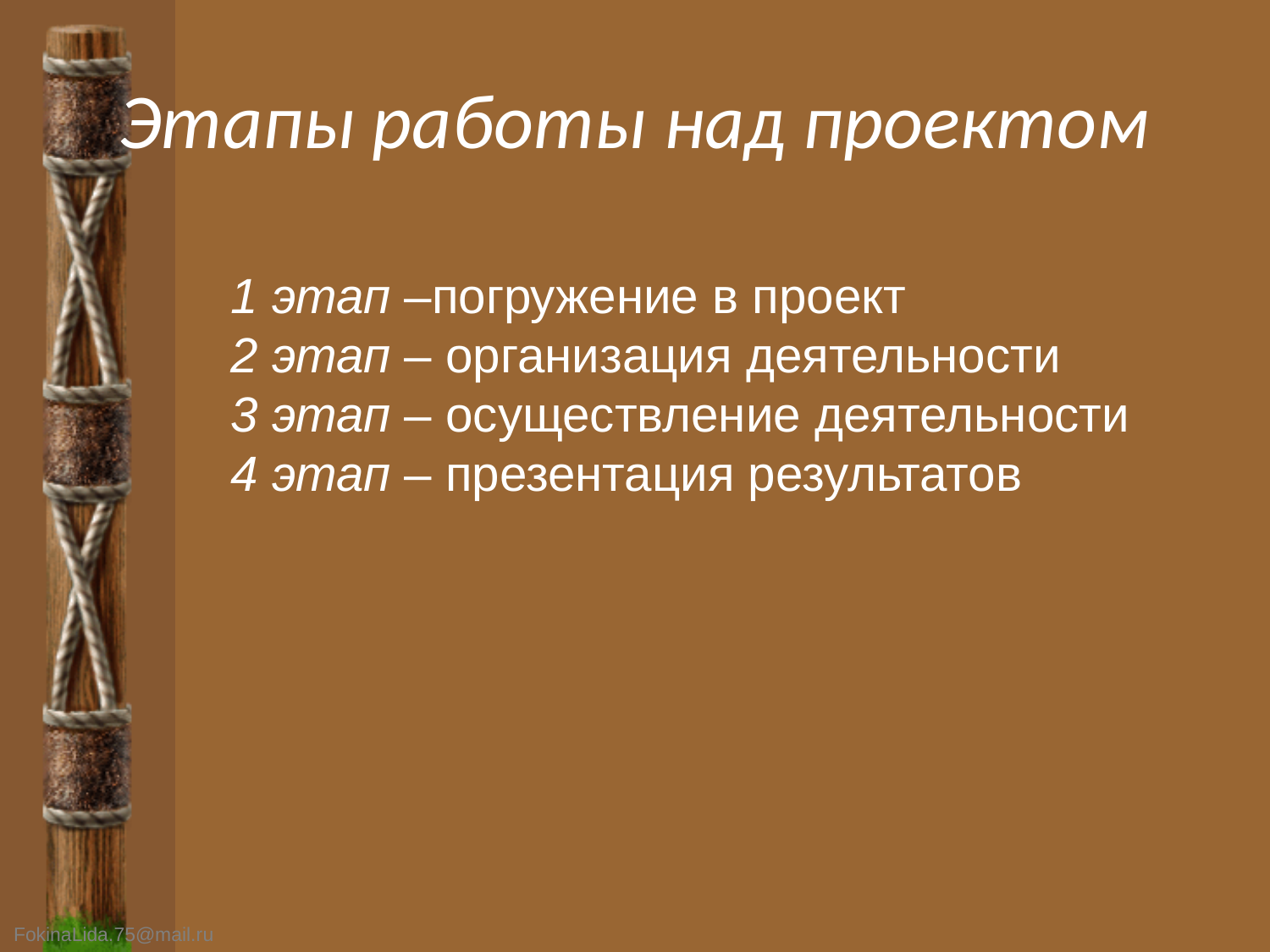

# Этапы работы над проектом
1 этап –погружение в проект
2 этап – организация деятельности
3 этап – осуществление деятельности
4 этап – презентация результатов